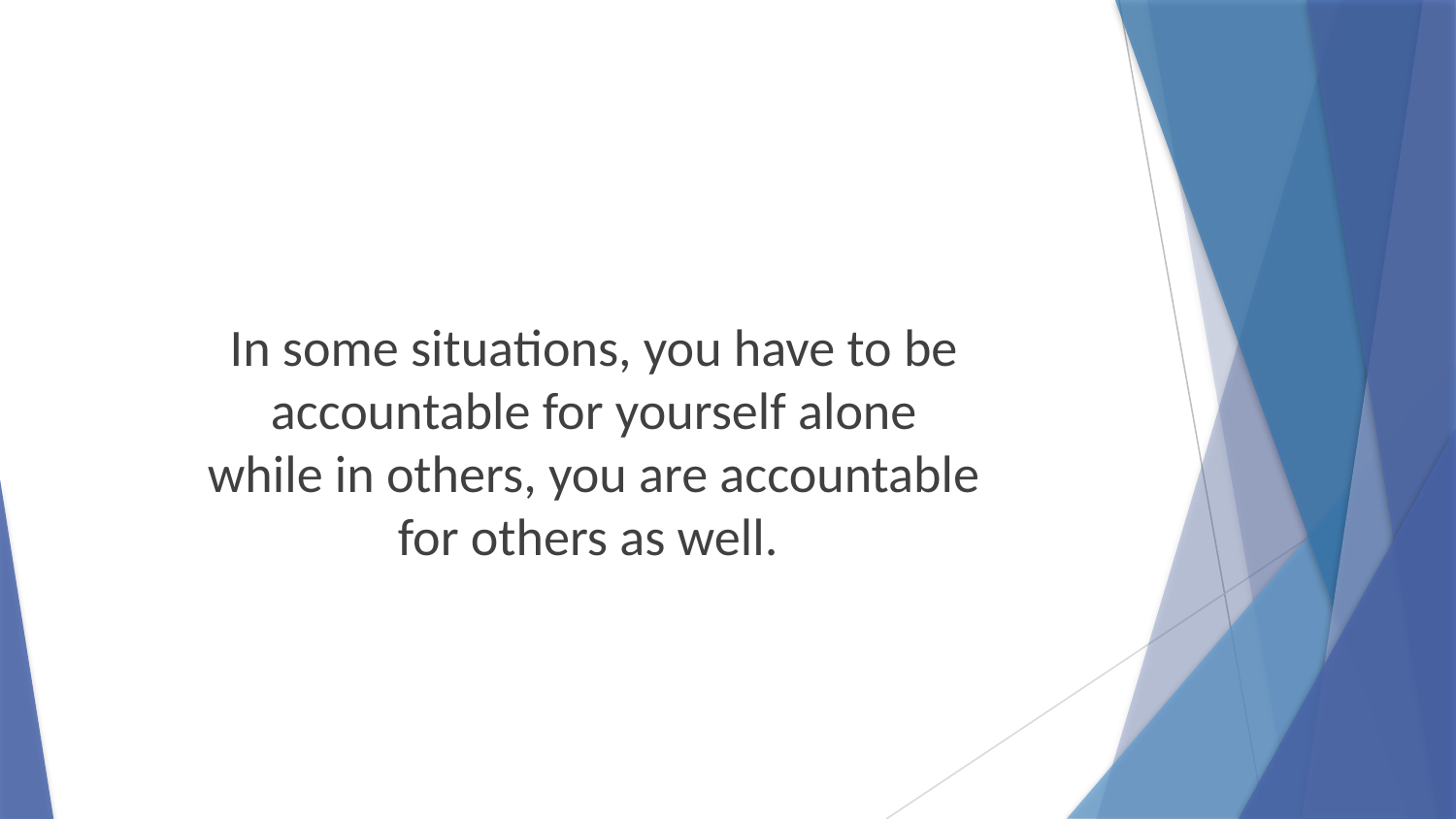

In some situations, you have to be
accountable for yourself alone
while in others, you are accountable
for others as well.